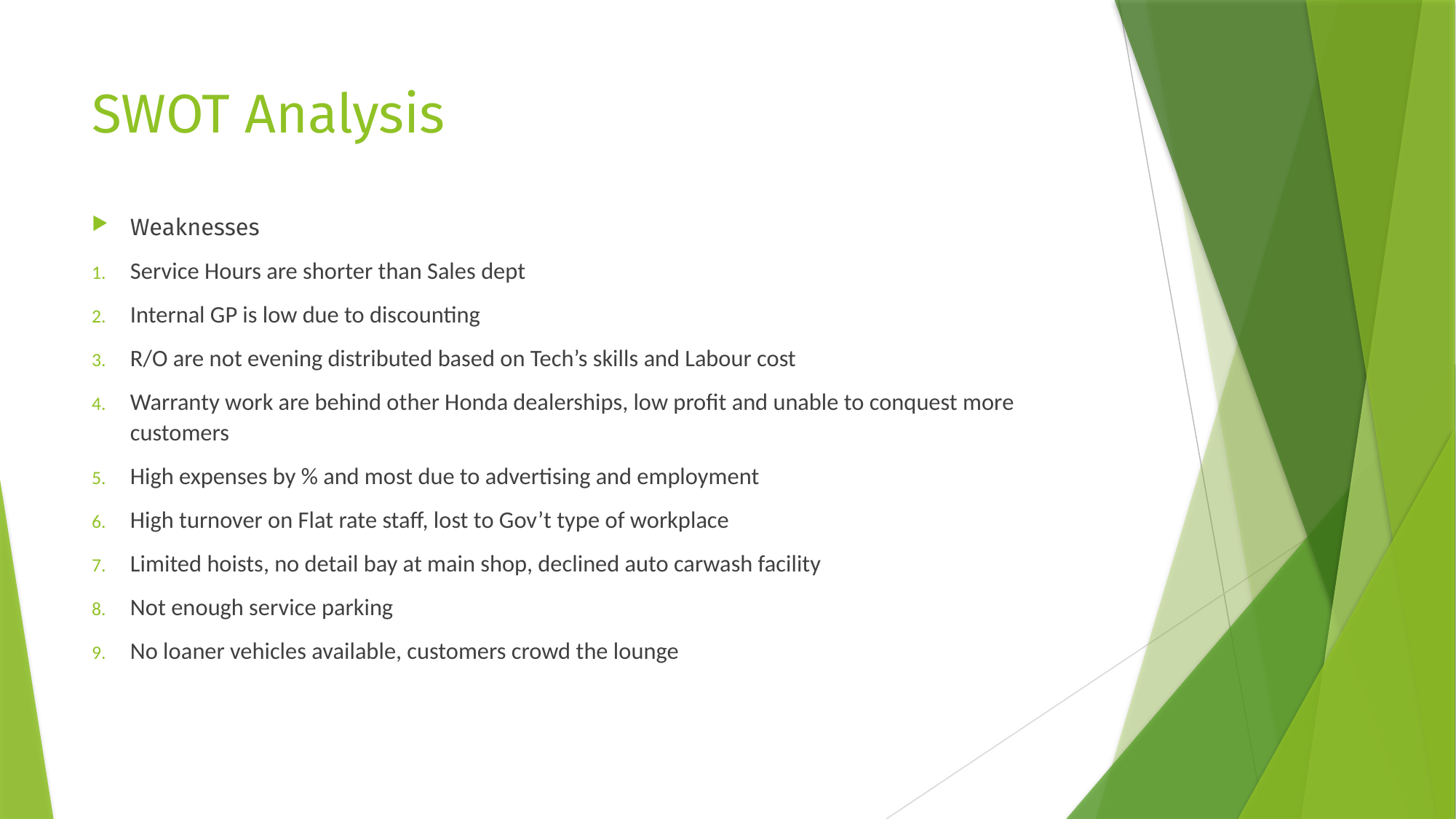

# SWOT Analysis
Weaknesses
Service Hours are shorter than Sales dept
Internal GP is low due to discounting
R/O are not evening distributed based on Tech’s skills and Labour cost
Warranty work are behind other Honda dealerships, low profit and unable to conquest more customers
High expenses by % and most due to advertising and employment
High turnover on Flat rate staff, lost to Gov’t type of workplace
Limited hoists, no detail bay at main shop, declined auto carwash facility
Not enough service parking
No loaner vehicles available, customers crowd the lounge